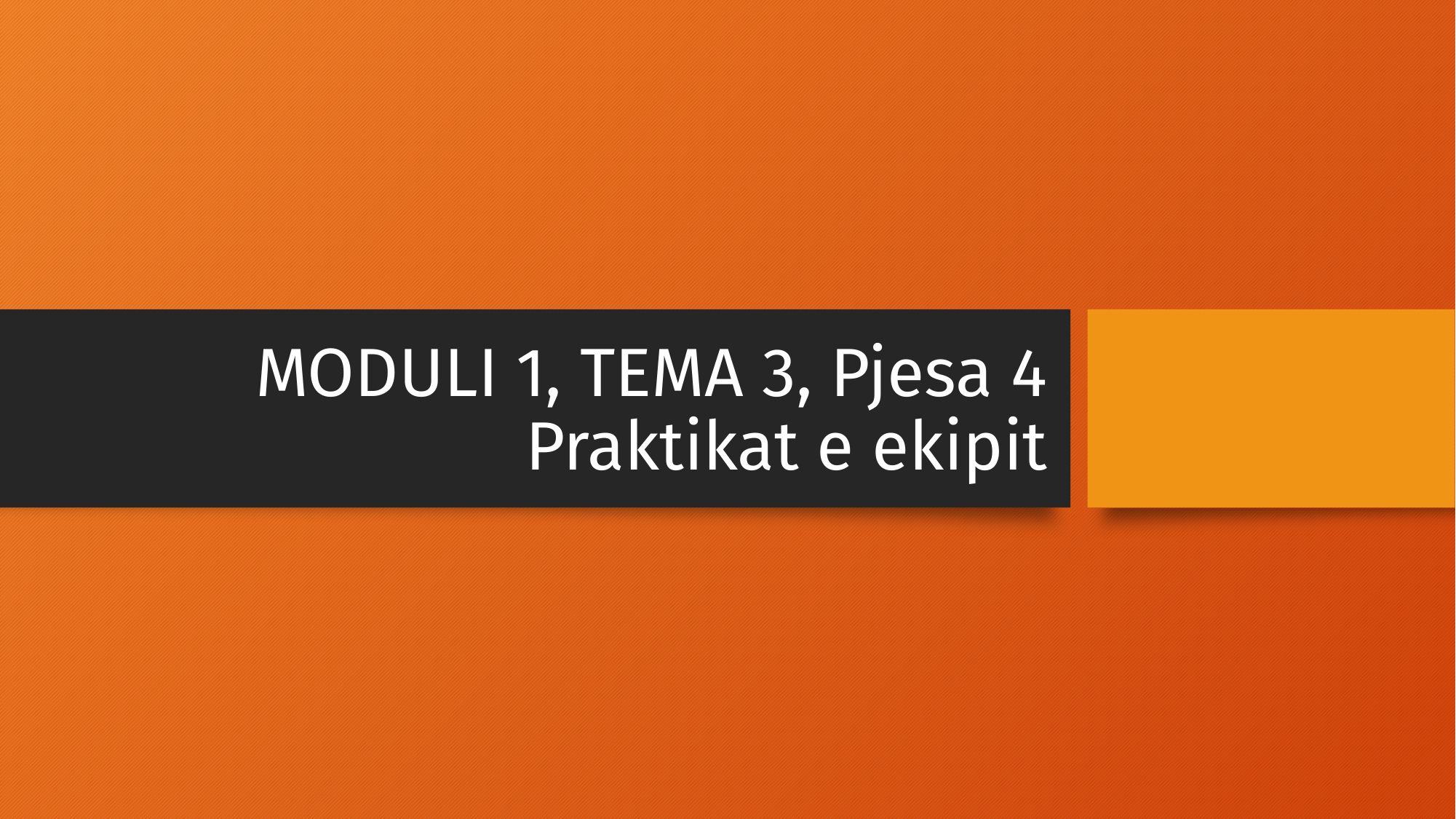

# MODULI 1, TEMA 3, Pjesa 4 Praktikat e ekipit